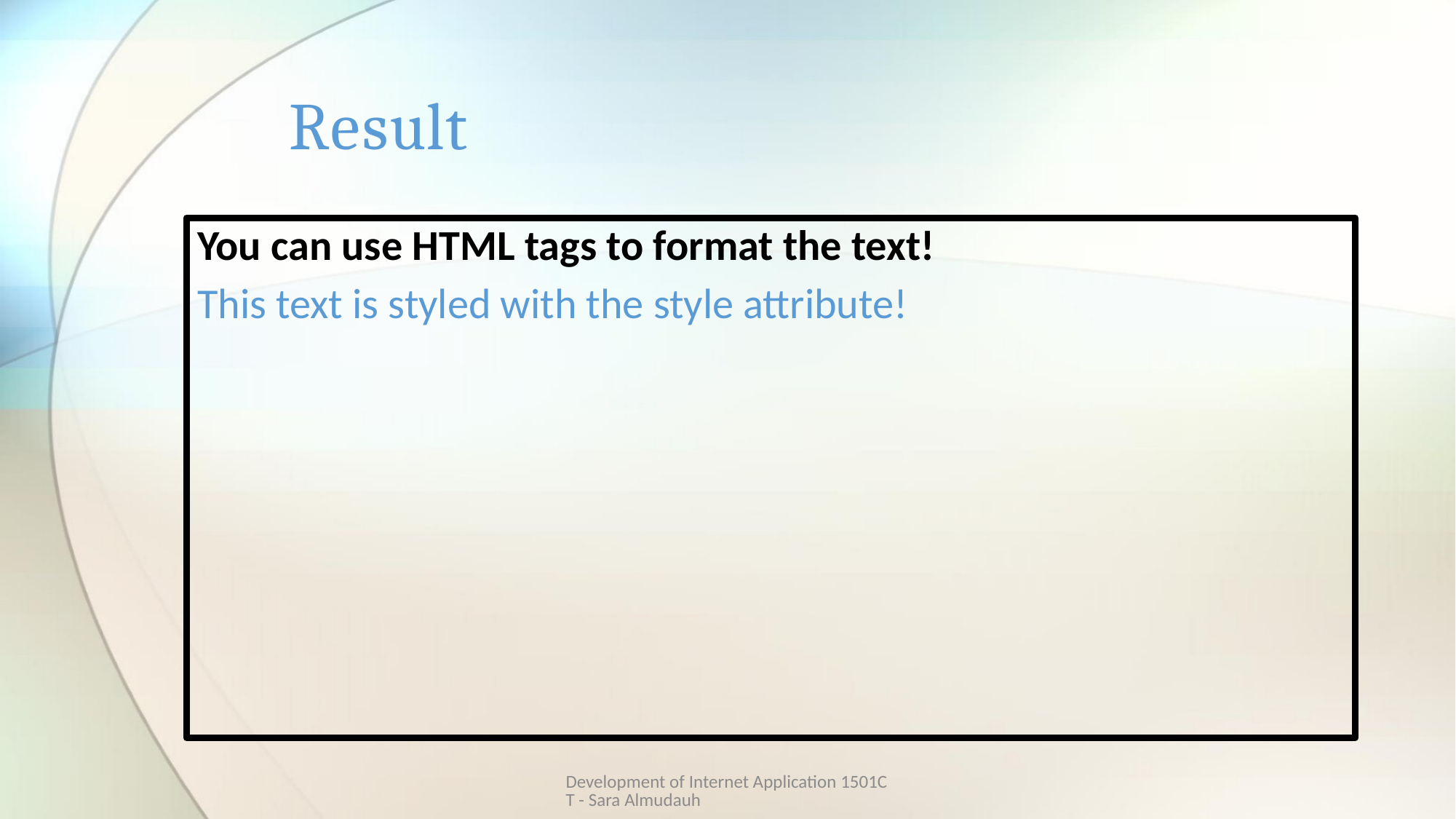

# Result
You can use HTML tags to format the text!
This text is styled with the style attribute!

Development of Internet Application 1501CT - Sara Almudauh